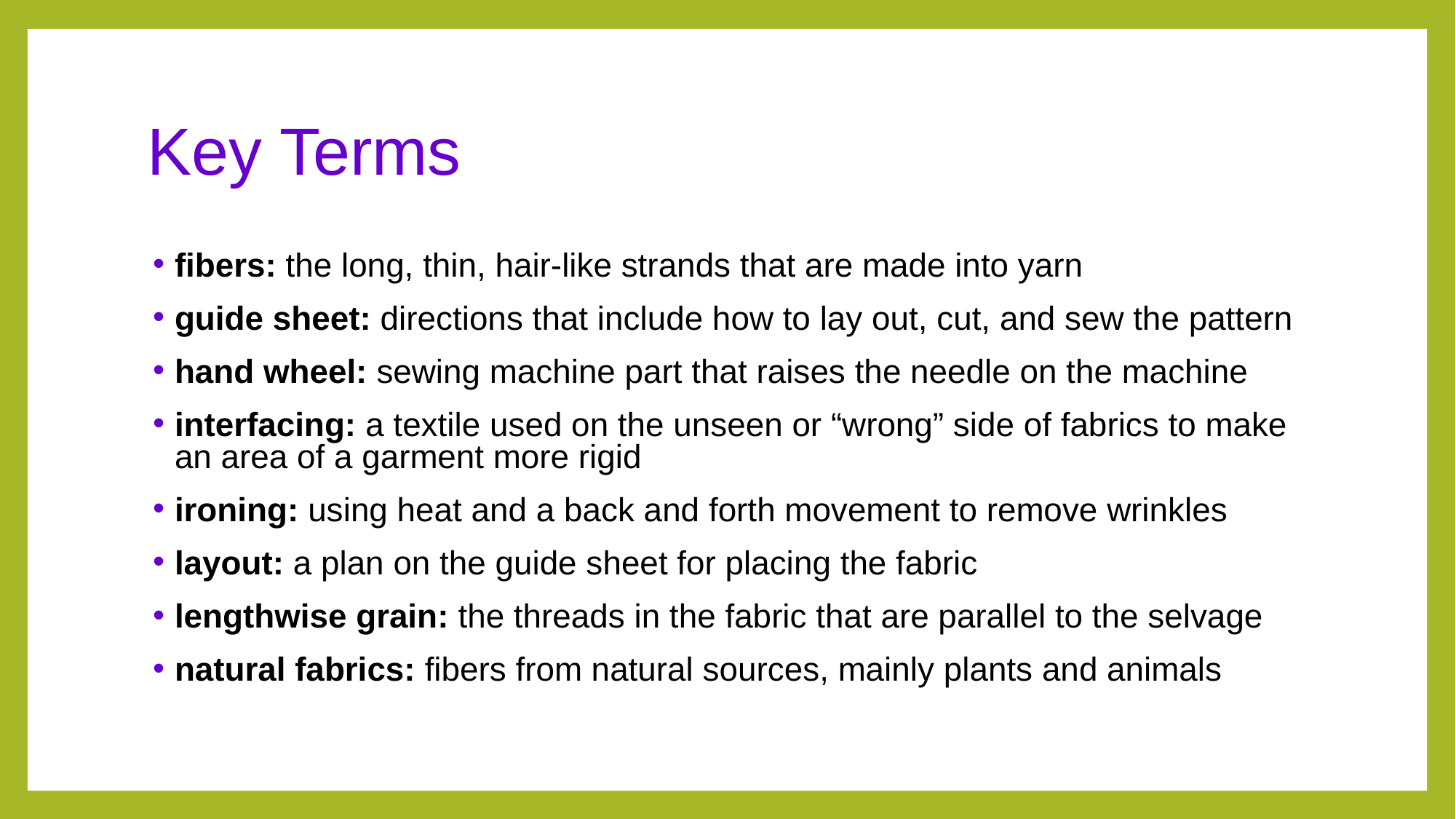

# Key Terms
fibers: the long, thin, hair-like strands that are made into yarn
guide sheet: directions that include how to lay out, cut, and sew the pattern
hand wheel: sewing machine part that raises the needle on the machine
interfacing: a textile used on the unseen or “wrong” side of fabrics to make an area of a garment more rigid
ironing: using heat and a back and forth movement to remove wrinkles
layout: a plan on the guide sheet for placing the fabric
lengthwise grain: the threads in the fabric that are parallel to the selvage
natural fabrics: fibers from natural sources, mainly plants and animals